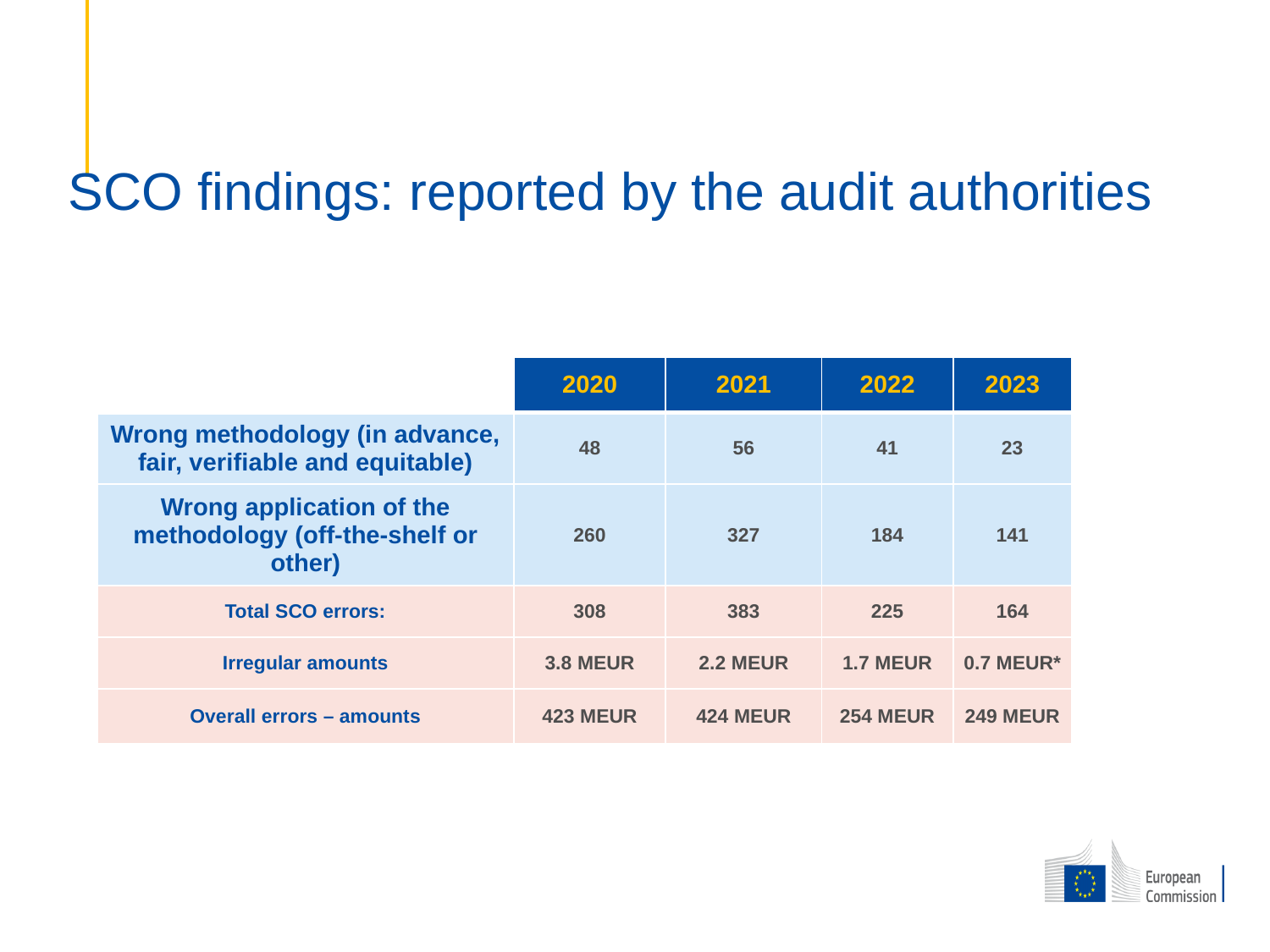

# SCO findings: reported by the audit authorities

|  | 2020 | 2021 | 2022 | 2023 |
| --- | --- | --- | --- | --- |
| Wrong methodology (in advance, fair, verifiable and equitable) | 48 | 56 | 41 | 23 |
| Wrong application of the methodology (off-the-shelf or other) | 260 | 327 | 184 | 141 |
| Total SCO errors: | 308 | 383 | 225 | 164 |
| Irregular amounts | 3.8 MEUR | 2.2 MEUR | 1.7 MEUR | 0.7 MEUR\* |
| Overall errors – amounts | 423 MEUR | 424 MEUR | 254 MEUR | 249 MEUR |